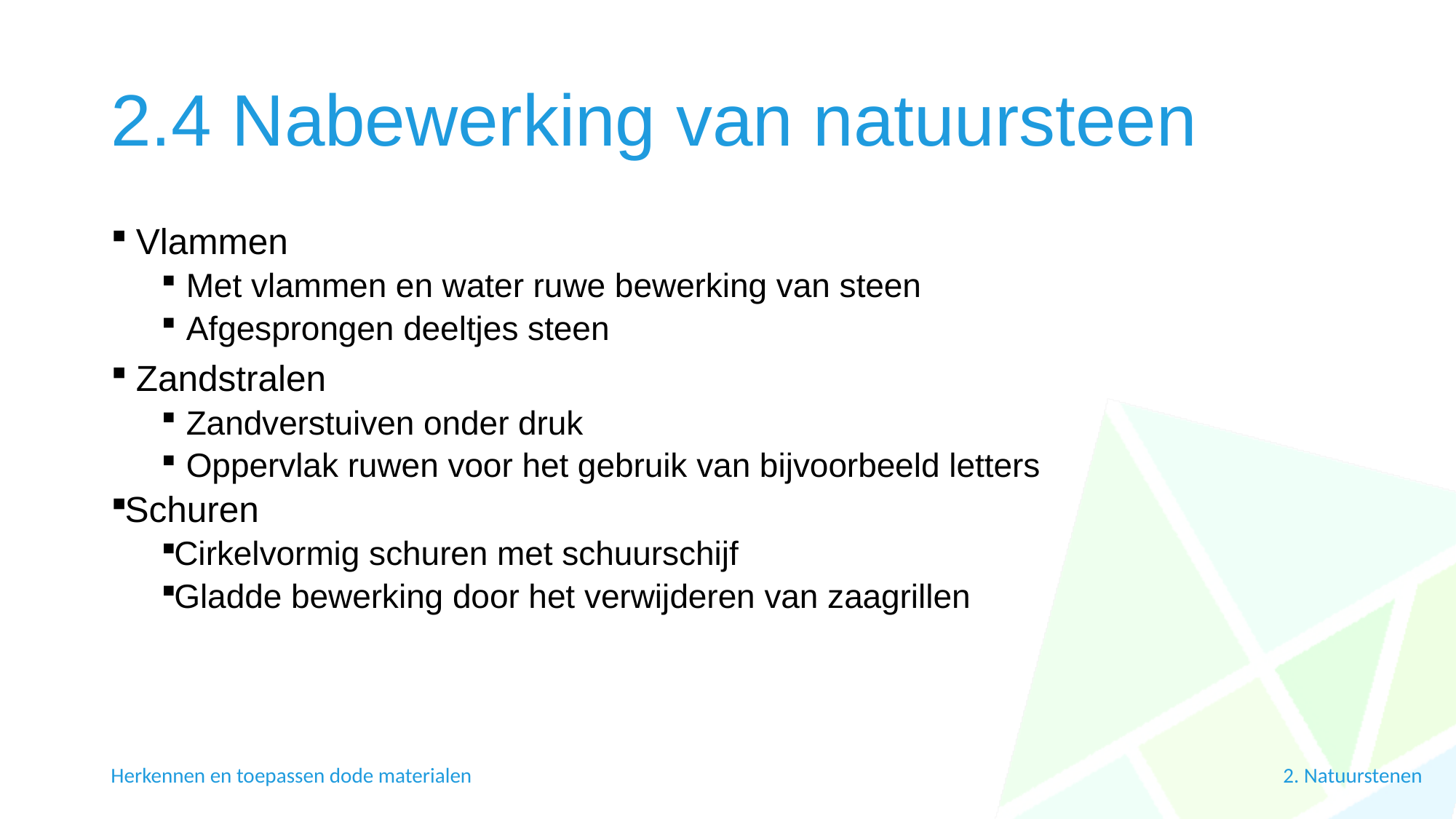

# 2.4 Nabewerking van natuursteen
Vlammen
Met vlammen en water ruwe bewerking van steen
Afgesprongen deeltjes steen
Zandstralen
Zandverstuiven onder druk
Oppervlak ruwen voor het gebruik van bijvoorbeeld letters
Schuren
Cirkelvormig schuren met schuurschijf
Gladde bewerking door het verwijderen van zaagrillen

Herkennen en toepassen dode materialen
2. Natuurstenen